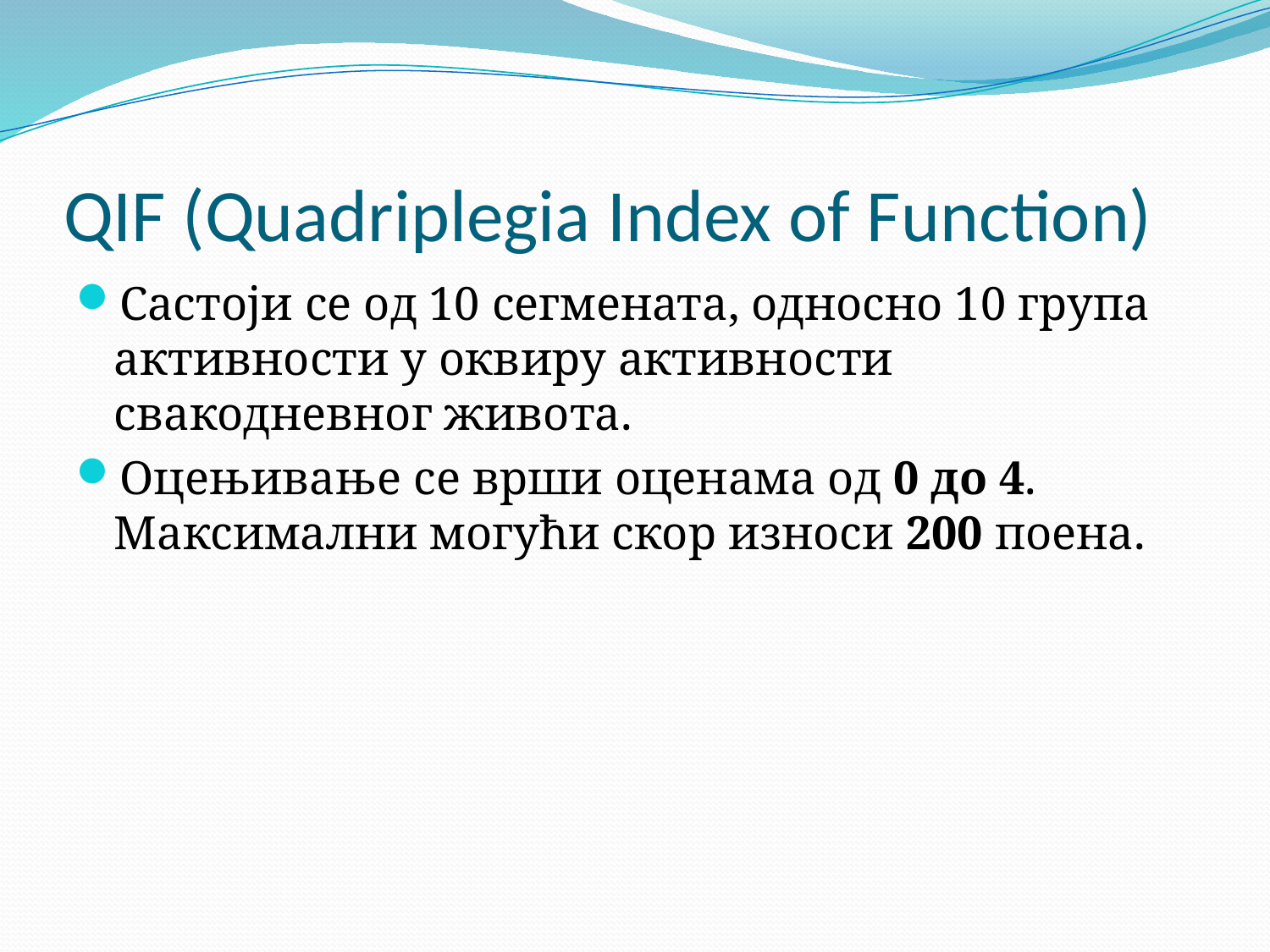

# QIF (Quadriplegia Index of Function)
Састоји се од 10 сегмената, односно 10 група активности у оквиру активности свакодневног живота.
Оцењивање се врши оценама од 0 до 4. Максимални могући скор износи 200 поена.